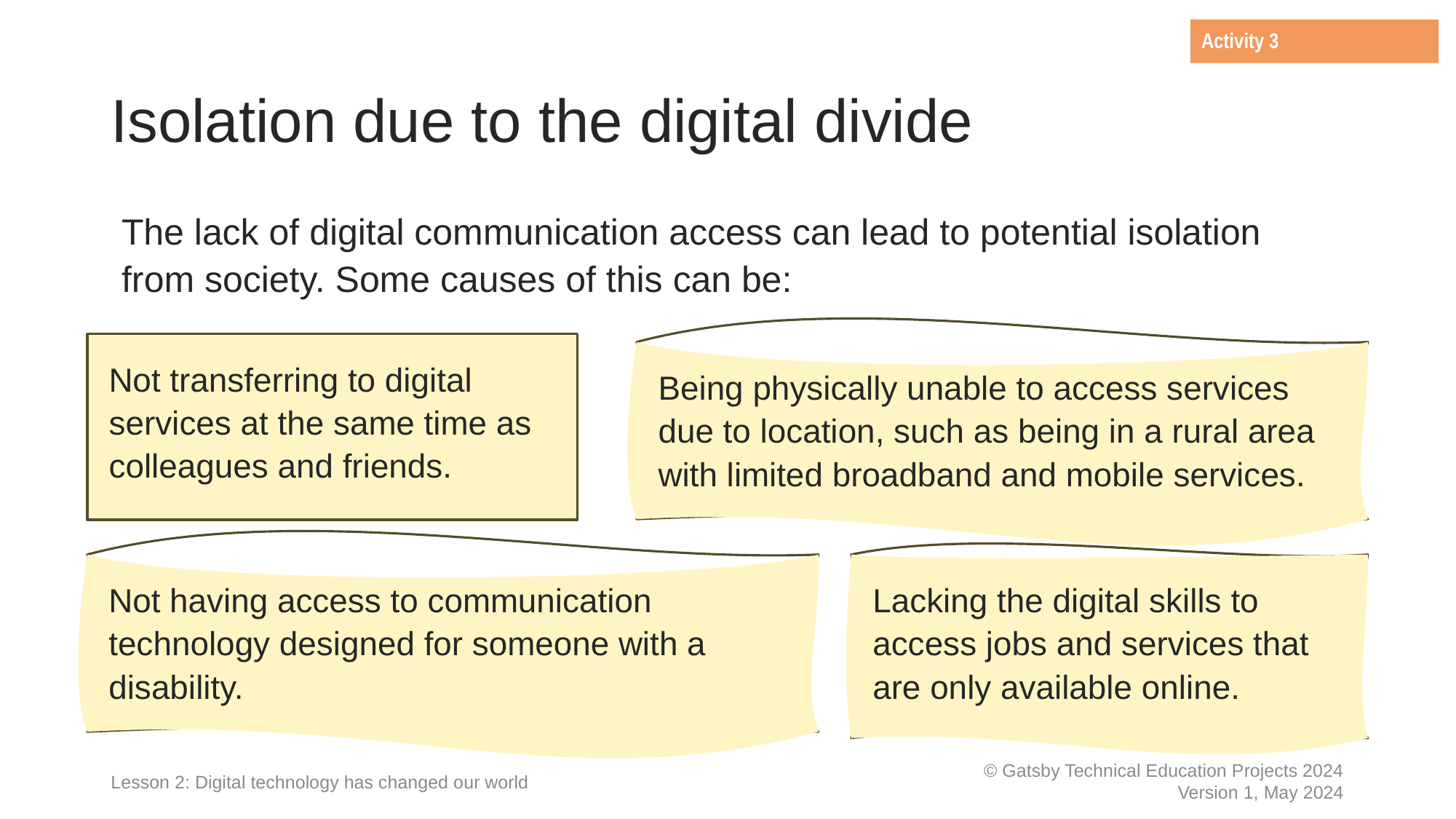

Activity 3
# Isolation due to the digital divide
The lack of digital communication access can lead to potential isolation from society. Some causes of this can be:
Not transferring to digital services at the same time as colleagues and friends.
Being physically unable to access services due to location, such as being in a rural area with limited broadband and mobile services.
Not having access to communication technology designed for someone with a disability.
Lacking the digital skills to access jobs and services that are only available online.

Lesson 2: Digital technology has changed our world